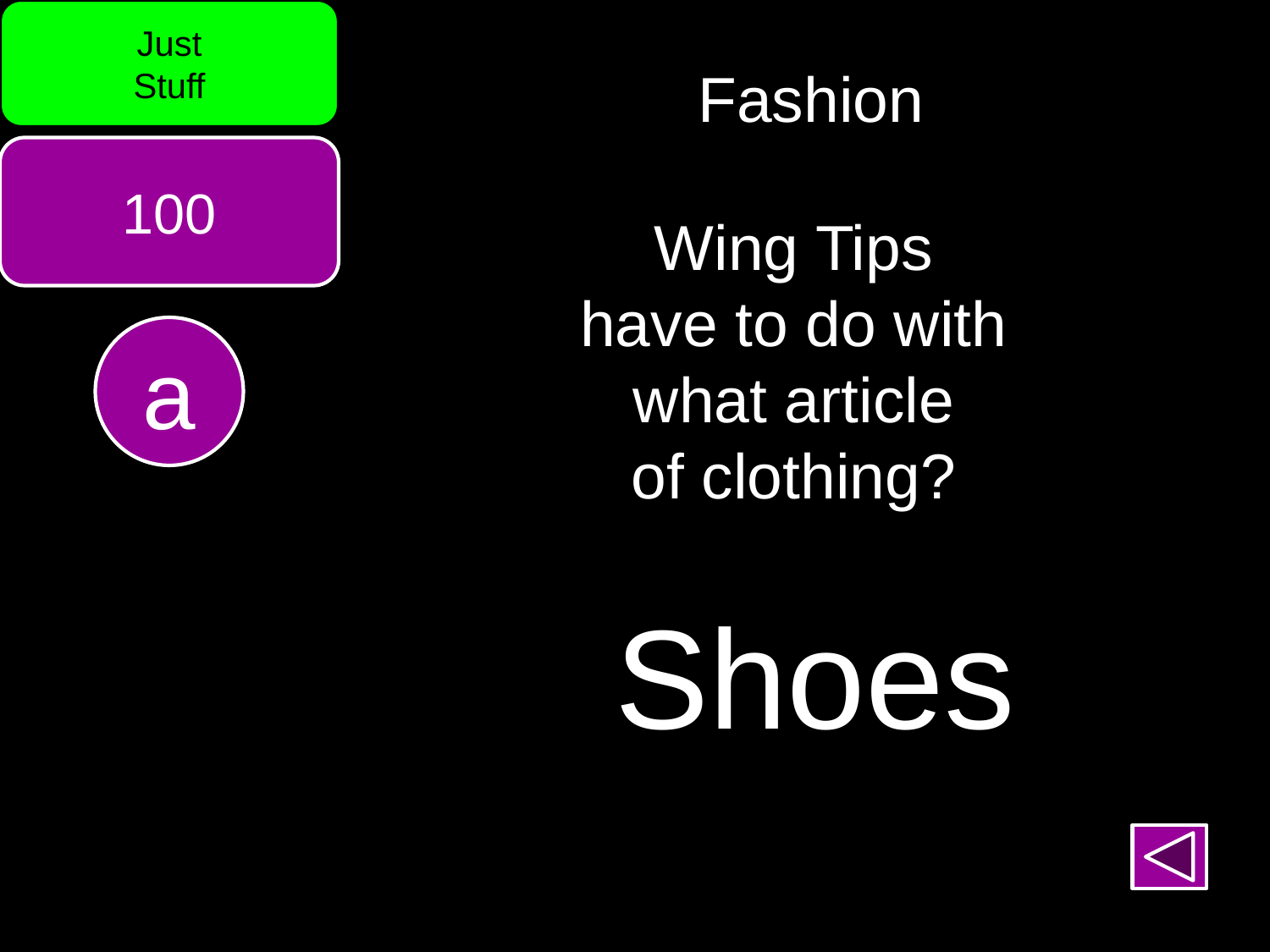

Just
Stuff
Fashion
100
Wing Tips
have to do with
what article
of clothing?
a
Shoes